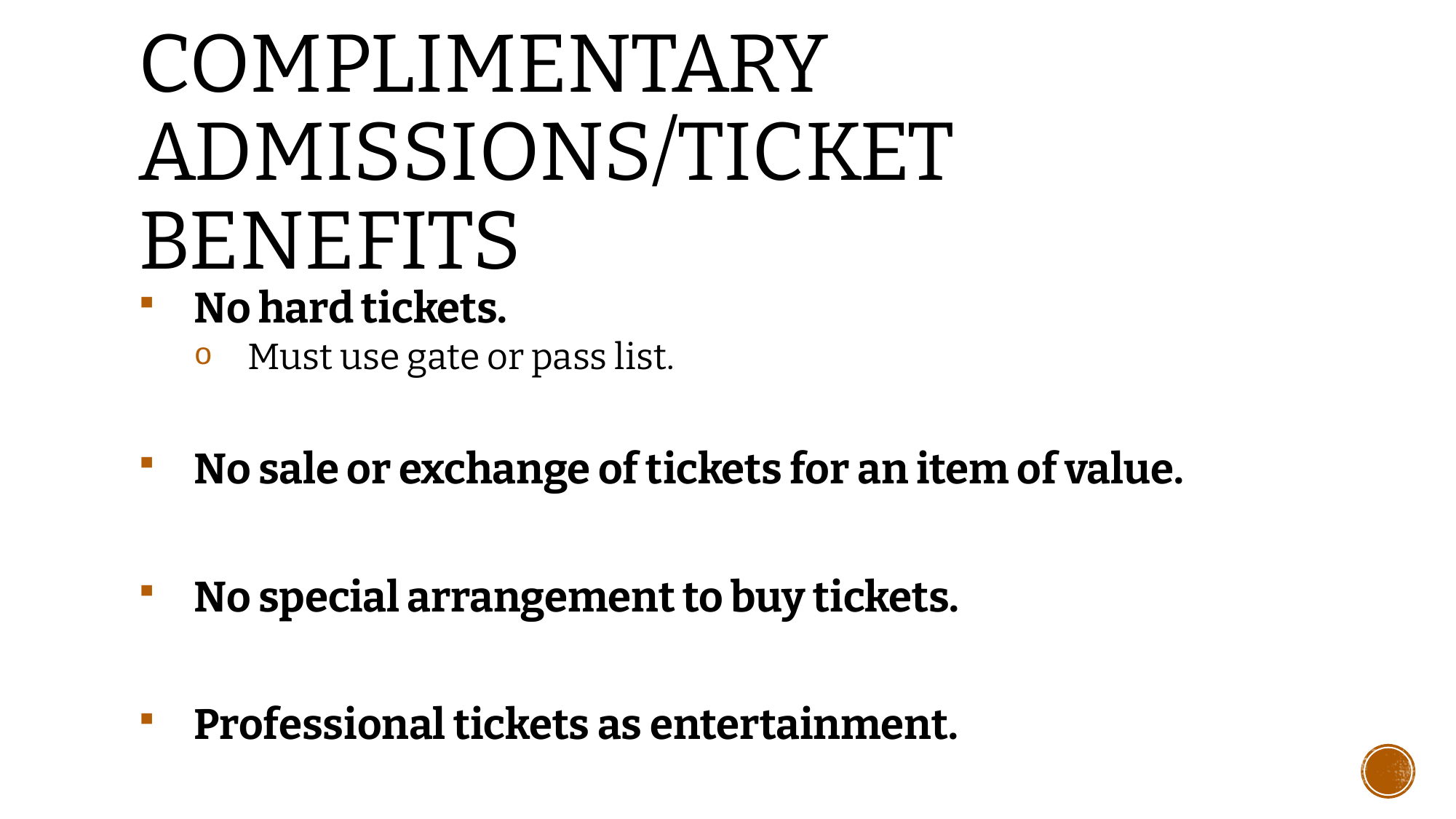

# Complimentary Admissions/Ticket Benefits
No hard tickets.
Must use gate or pass list.

No sale or exchange of tickets for an item of value.

No special arrangement to buy tickets.

Professional tickets as entertainment.